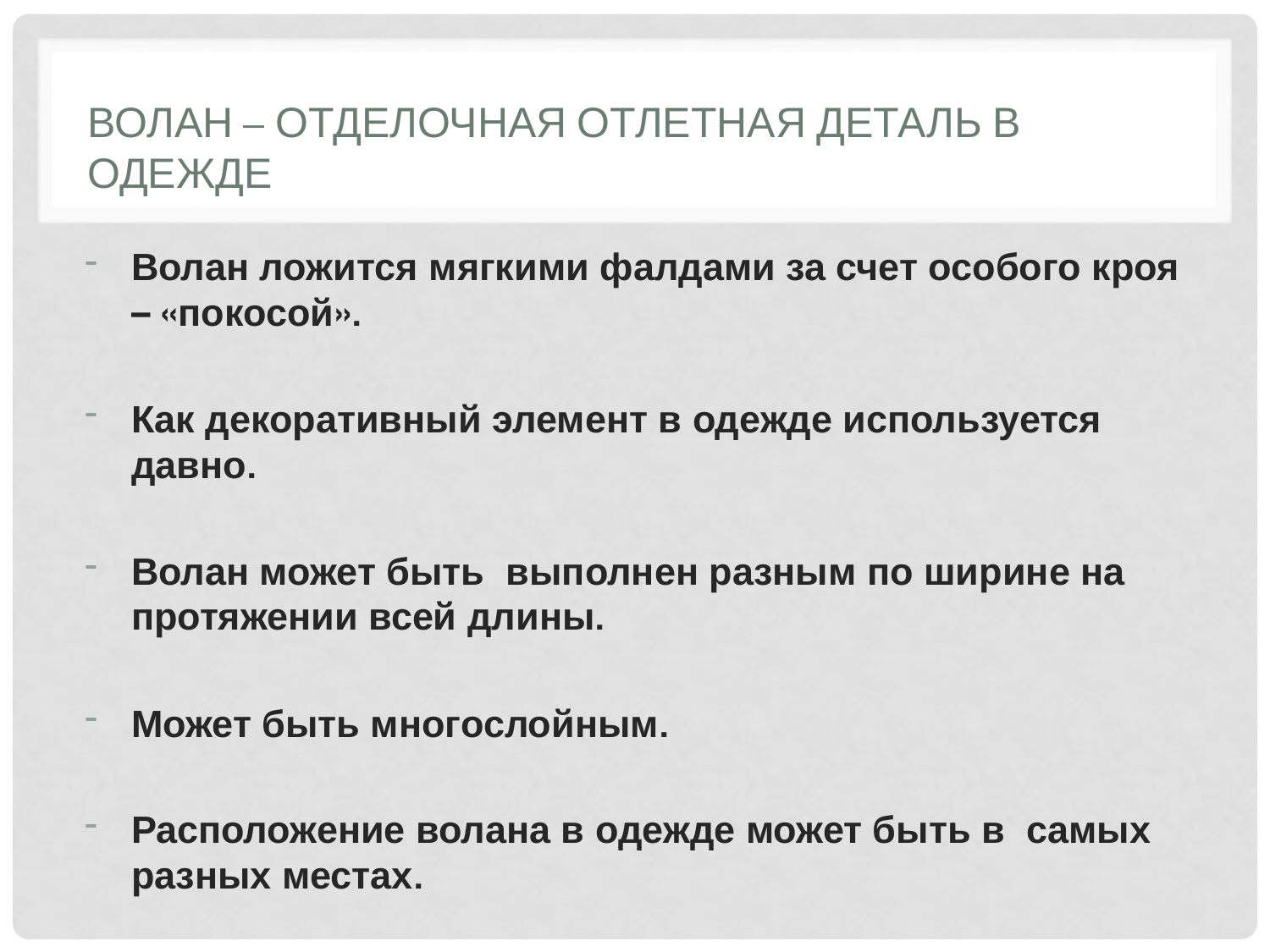

# Волан – отделочная отлетная деталь в одежде
Волан ложится мягкими фалдами за счет особого кроя – «покосой».

Как декоративный элемент в одежде используется давно.

Волан может быть  выполнен разным по ширине на протяжении всей длины.

Может быть многослойным.

Расположение волана в одежде может быть в  самых разных местах.